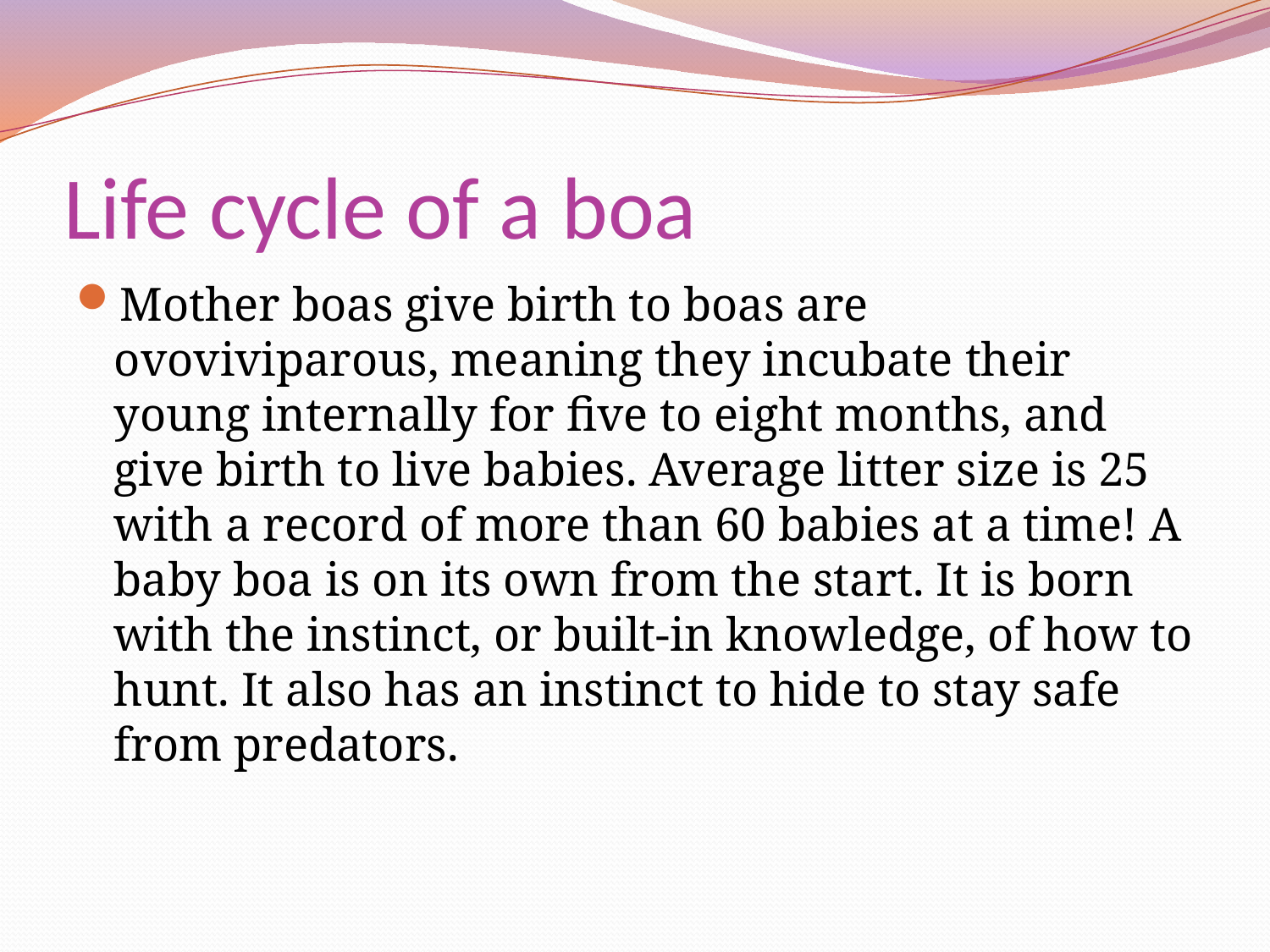

# Life cycle of a boa
Mother boas give birth to boas are ovoviviparous, meaning they incubate their young internally for five to eight months, and give birth to live babies. Average litter size is 25 with a record of more than 60 babies at a time! A baby boa is on its own from the start. It is born with the instinct, or built-in knowledge, of how to hunt. It also has an instinct to hide to stay safe from predators.